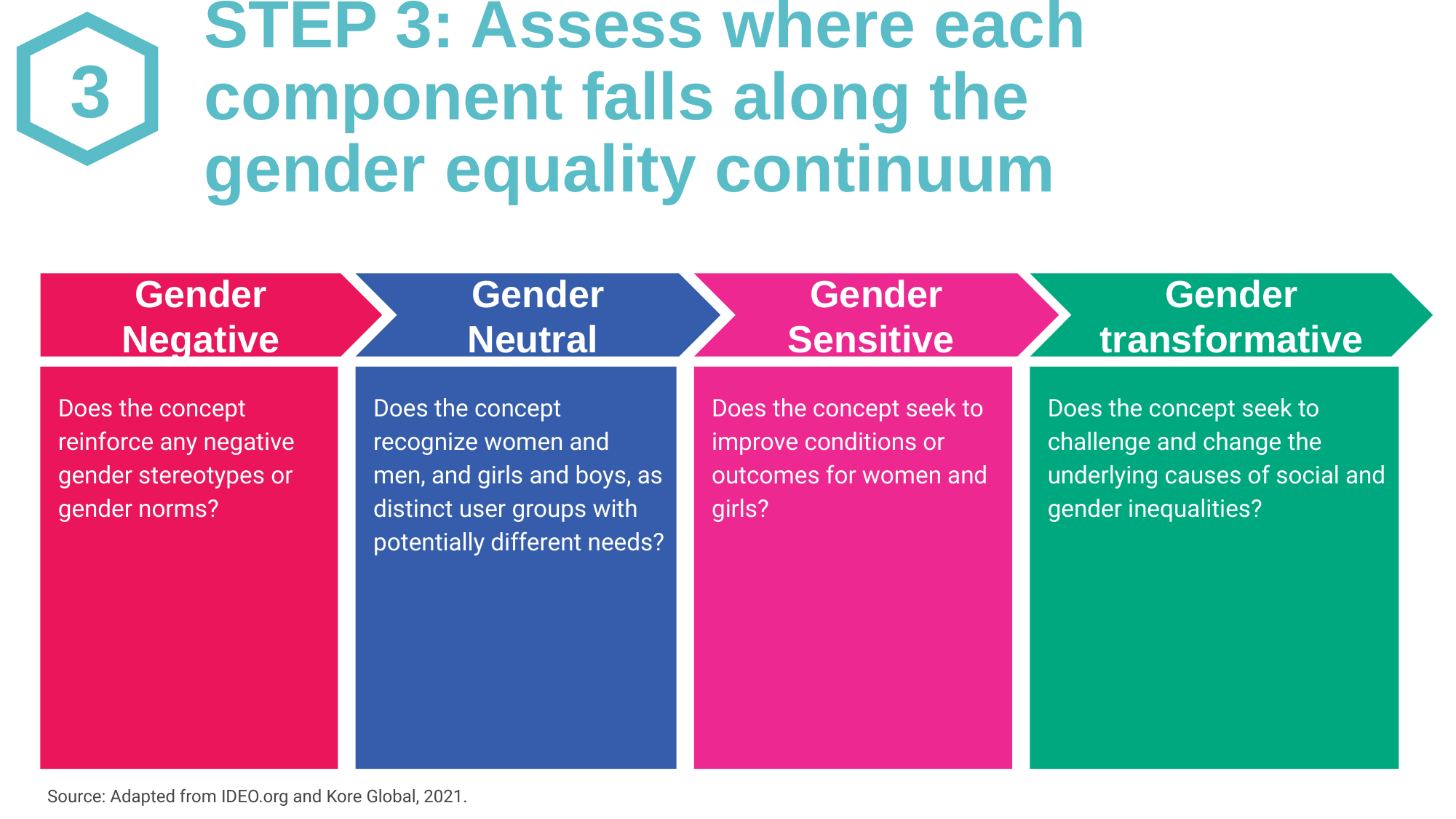

3
# STEP 3: Assess where each component falls along the gender equality continuum
Gender Negative
Gender Neutral
Gender Sensitive
Gender transformative
Does the concept reinforce any negative gender stereotypes or gender norms?

Does the concept recognize women and men, and girls and boys, as distinct user groups with potentially different needs?

Does the concept seek to improve conditions or outcomes for women and girls?
Does the concept seek to challenge and change the underlying causes of social and gender inequalities?

Source: Adapted from IDEO.org and Kore Global, 2021.